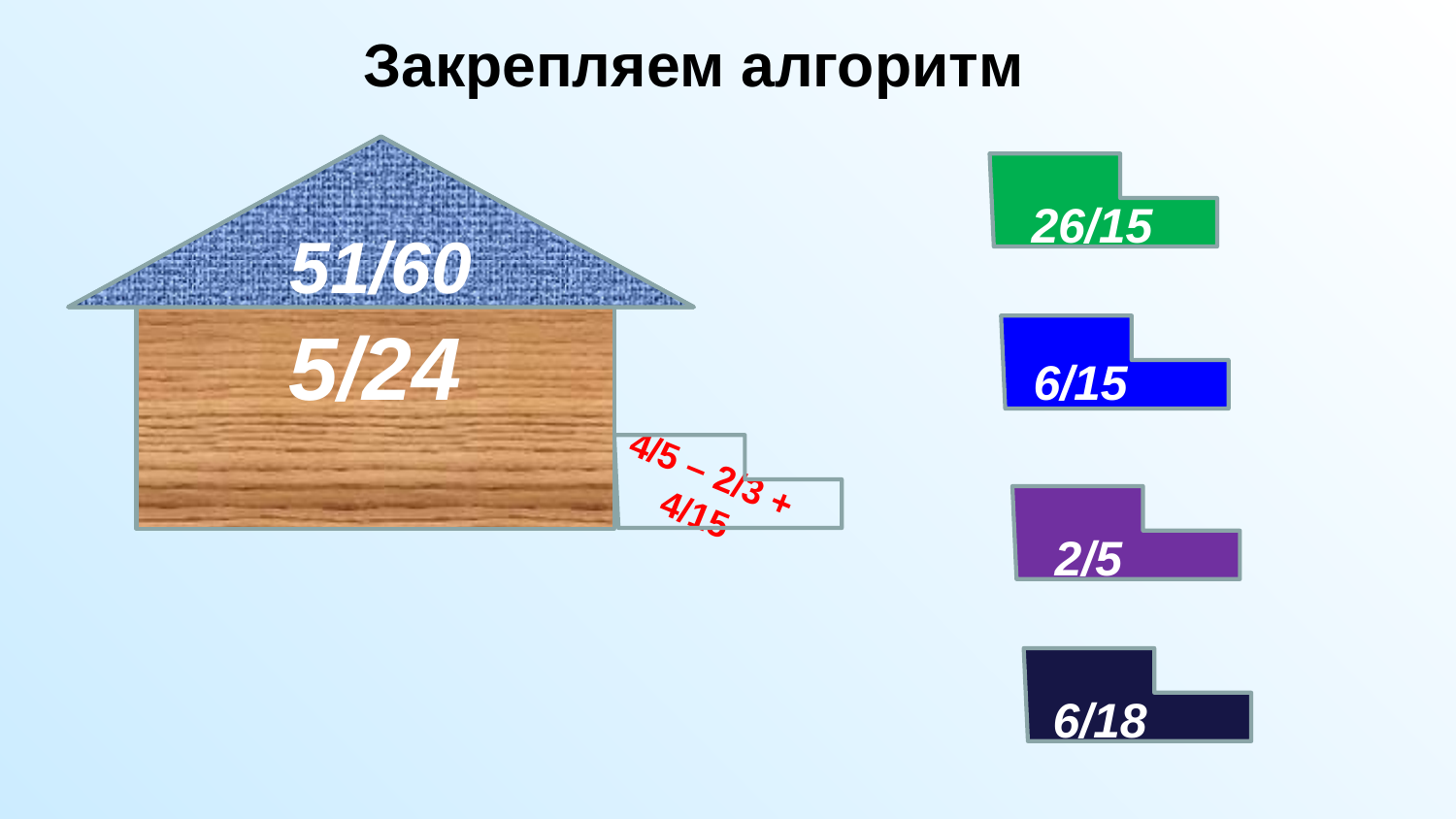

Закрепляем алгоритм

51/60

26/15
5/24

6/15

4/5 – 2/3 + 4/15

2/5

6/18